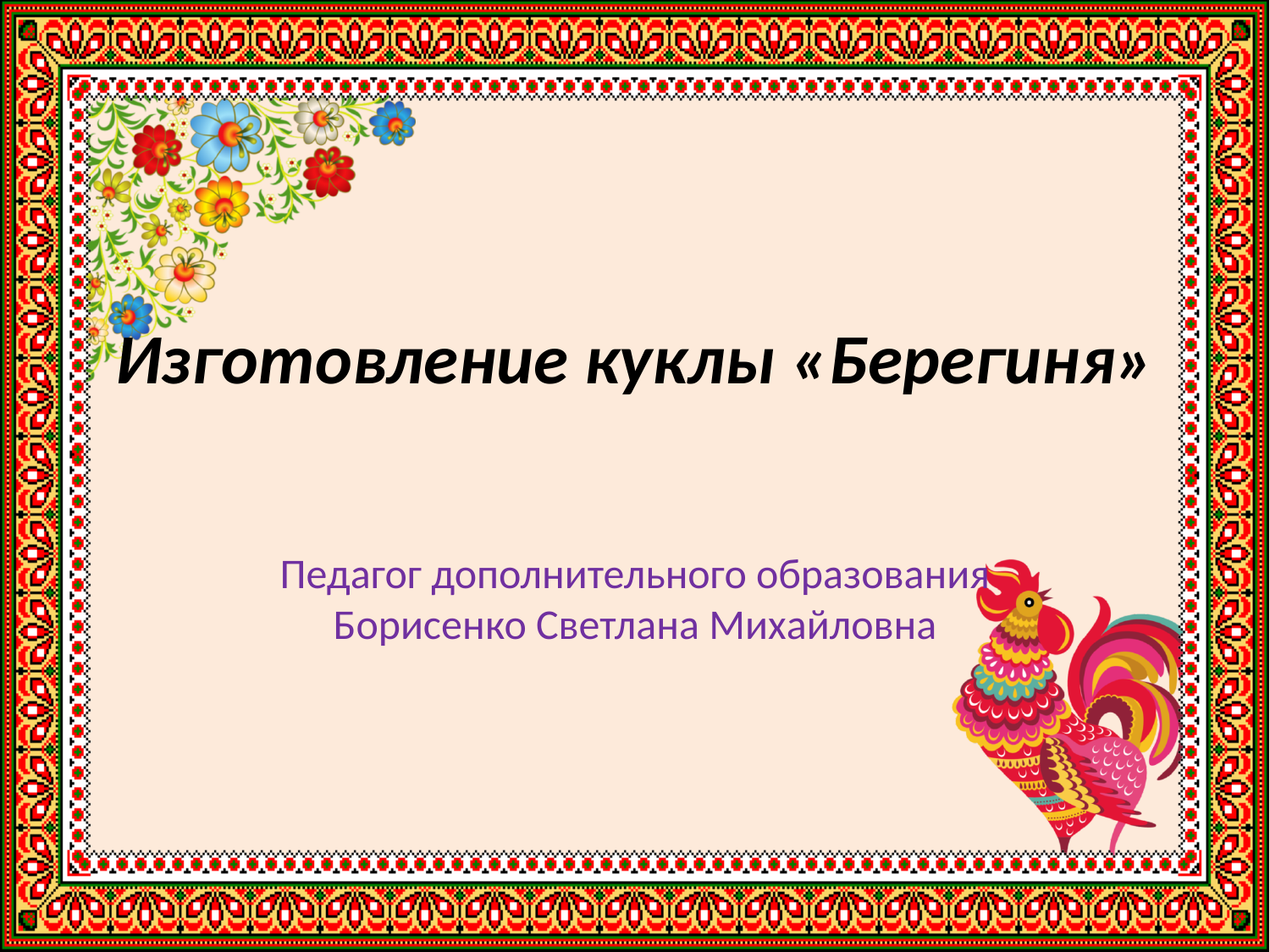

# Изготовление куклы «Берегиня»
Педагог дополнительного образования Борисенко Светлана Михайловна